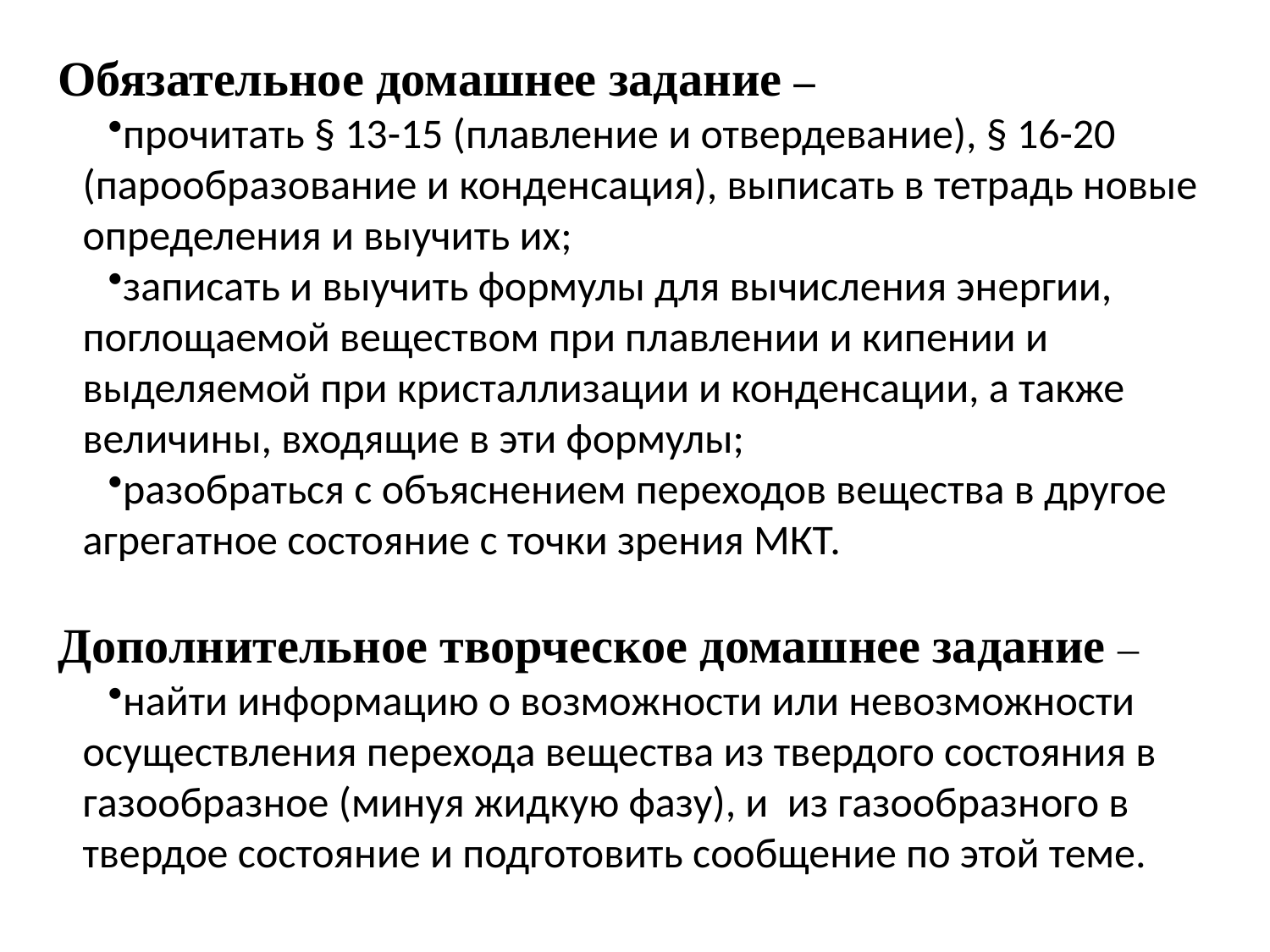

Обязательное домашнее задание –
прочитать § 13-15 (плавление и отвердевание), § 16-20 (парообразование и конденсация), выписать в тетрадь новые определения и выучить их;
записать и выучить формулы для вычисления энергии, поглощаемой веществом при плавлении и кипении и выделяемой при кристаллизации и конденсации, а также величины, входящие в эти формулы;
разобраться с объяснением переходов вещества в другое агрегатное состояние с точки зрения МКТ.

Дополнительное творческое домашнее задание –
найти информацию о возможности или невозможности осуществления перехода вещества из твердого состояния в газообразное (минуя жидкую фазу), и  из газообразного в твердое состояние и подготовить сообщение по этой теме.